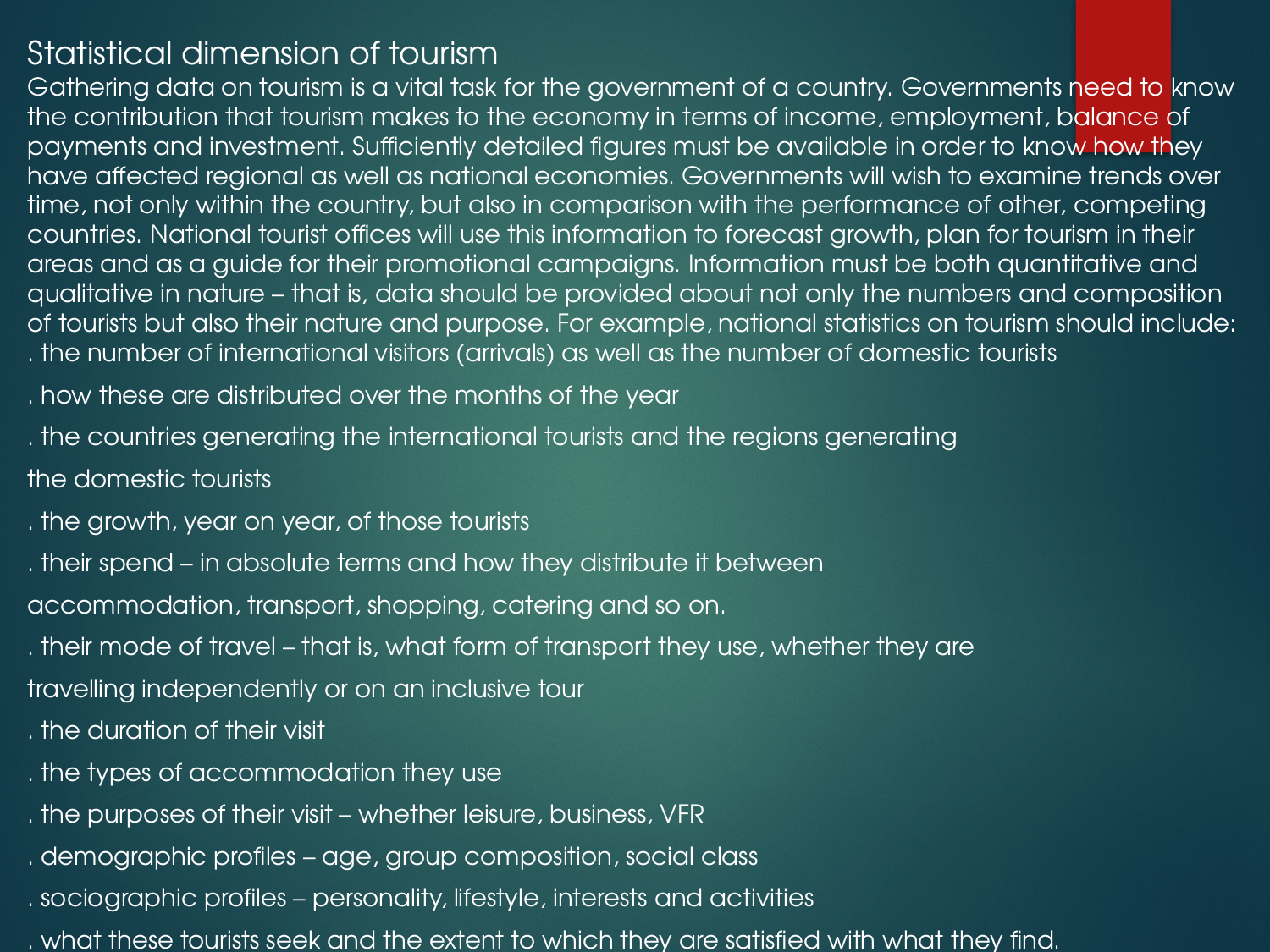

Statistical dimension of tourism
Gathering data on tourism is a vital task for the government of a country. Governments need to know the contribution that tourism makes to the economy in terms of income, employment, balance of payments and investment. Sufficiently detailed figures must be available in order to know how they have affected regional as well as national economies. Governments will wish to examine trends over time, not only within the country, but also in comparison with the performance of other, competing countries. National tourist offices will use this information to forecast growth, plan for tourism in their areas and as a guide for their promotional campaigns. Information must be both quantitative and qualitative in nature – that is, data should be provided about not only the numbers and composition of tourists but also their nature and purpose. For example, national statistics on tourism should include: . the number of international visitors (arrivals) as well as the number of domestic tourists
. how these are distributed over the months of the year
. the countries generating the international tourists and the regions generating
the domestic tourists
. the growth, year on year, of those tourists
. their spend – in absolute terms and how they distribute it between
accommodation, transport, shopping, catering and so on.
. their mode of travel – that is, what form of transport they use, whether they are
travelling independently or on an inclusive tour
. the duration of their visit
. the types of accommodation they use
. the purposes of their visit – whether leisure, business, VFR
. demographic profiles – age, group composition, social class
. sociographic profiles – personality, lifestyle, interests and activities
. what these tourists seek and the extent to which they are satisfied with what they find.